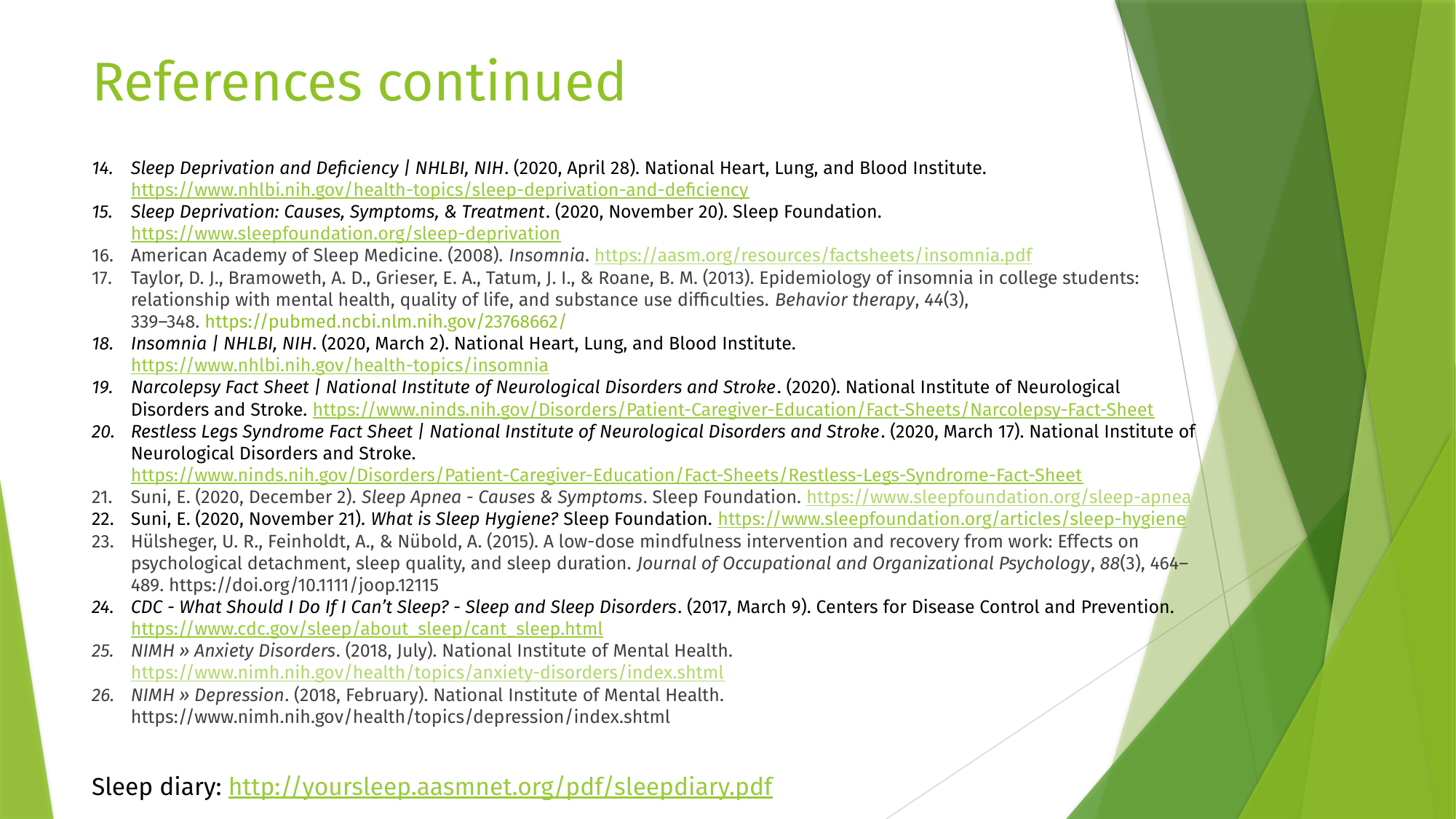

# References continued
Sleep Deprivation and Deficiency | NHLBI, NIH. (2020, April 28). National Heart, Lung, and Blood Institute. https://www.nhlbi.nih.gov/health-topics/sleep-deprivation-and-deficiency
Sleep Deprivation: Causes, Symptoms, & Treatment. (2020, November 20). Sleep Foundation. https://www.sleepfoundation.org/sleep-deprivation
American Academy of Sleep Medicine. (2008). Insomnia. https://aasm.org/resources/factsheets/insomnia.pdf
Taylor, D. J., Bramoweth, A. D., Grieser, E. A., Tatum, J. I., & Roane, B. M. (2013). Epidemiology of insomnia in college students: relationship with mental health, quality of life, and substance use difficulties. Behavior therapy, 44(3), 339–348. https://pubmed.ncbi.nlm.nih.gov/23768662/
Insomnia | NHLBI, NIH. (2020, March 2). National Heart, Lung, and Blood Institute. https://www.nhlbi.nih.gov/health-topics/insomnia
Narcolepsy Fact Sheet | National Institute of Neurological Disorders and Stroke. (2020). National Institute of Neurological Disorders and Stroke. https://www.ninds.nih.gov/Disorders/Patient-Caregiver-Education/Fact-Sheets/Narcolepsy-Fact-Sheet
Restless Legs Syndrome Fact Sheet | National Institute of Neurological Disorders and Stroke. (2020, March 17). National Institute of Neurological Disorders and Stroke. https://www.ninds.nih.gov/Disorders/Patient-Caregiver-Education/Fact-Sheets/Restless-Legs-Syndrome-Fact-Sheet
Suni, E. (2020, December 2). Sleep Apnea - Causes & Symptoms. Sleep Foundation. https://www.sleepfoundation.org/sleep-apnea
Suni, E. (2020, November 21). What is Sleep Hygiene? Sleep Foundation. https://www.sleepfoundation.org/articles/sleep-hygiene
Hülsheger, U. R., Feinholdt, A., & Nübold, A. (2015). A low-dose mindfulness intervention and recovery from work: Effects on psychological detachment, sleep quality, and sleep duration. Journal of Occupational and Organizational Psychology, 88(3), 464–489. https://doi.org/10.1111/joop.12115
CDC - What Should I Do If I Can’t Sleep? - Sleep and Sleep Disorders. (2017, March 9). Centers for Disease Control and Prevention. https://www.cdc.gov/sleep/about_sleep/cant_sleep.html
NIMH » Anxiety Disorders. (2018, July). National Institute of Mental Health. https://www.nimh.nih.gov/health/topics/anxiety-disorders/index.shtml
NIMH » Depression. (2018, February). National Institute of Mental Health. https://www.nimh.nih.gov/health/topics/depression/index.shtml

Sleep diary: http://yoursleep.aasmnet.org/pdf/sleepdiary.pdf